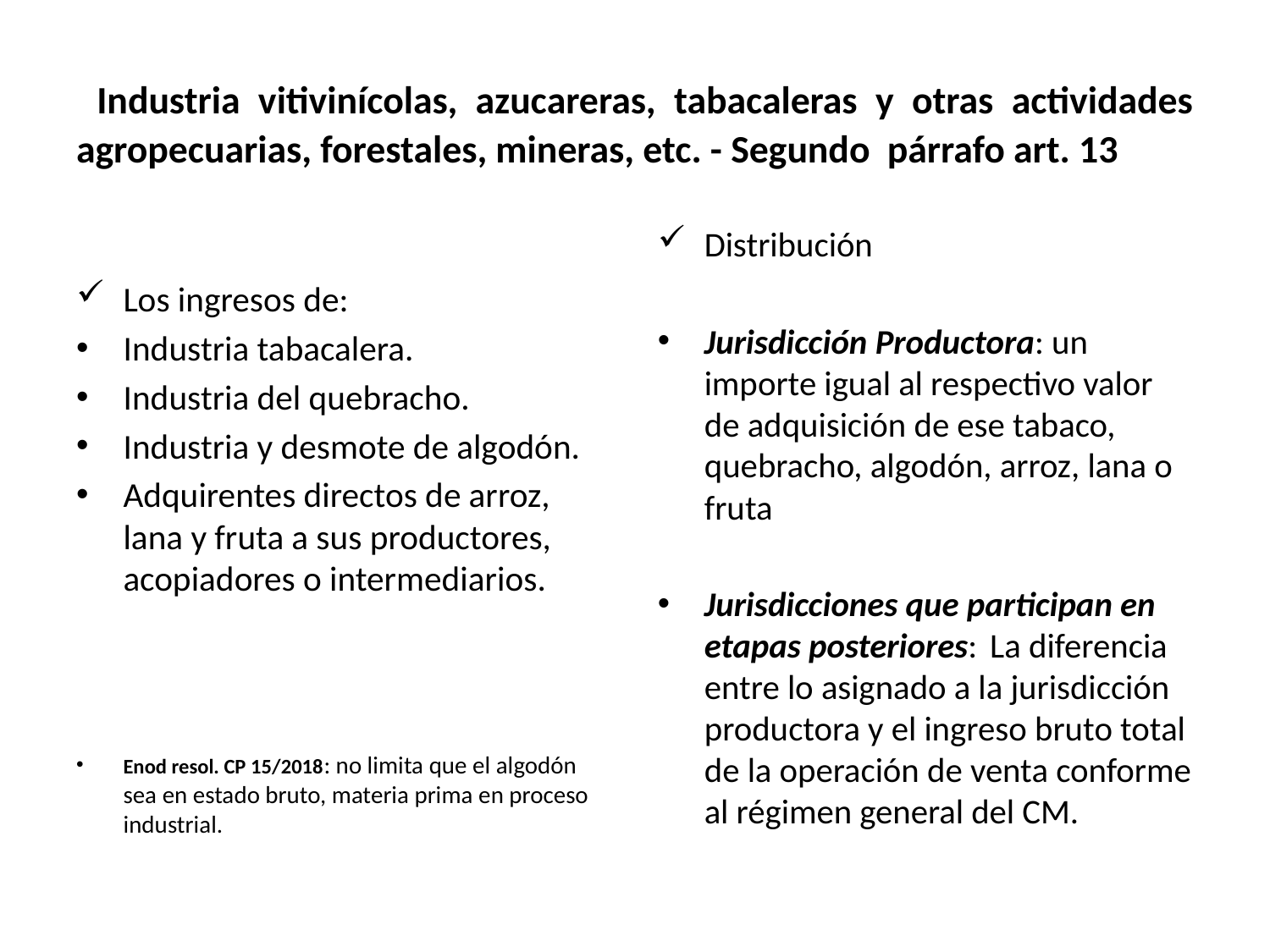

# Industria vitivinícolas, azucareras, tabacaleras y otras actividades agropecuarias, forestales, mineras, etc. - Segundo  párrafo art. 13
Distribución

Jurisdicción Productora: un importe igual al respectivo valor de adquisición de ese tabaco, quebracho, algodón, arroz, lana o fruta

Jurisdicciones que participan en etapas posteriores:  La diferencia entre lo asignado a la jurisdicción productora y el ingreso bruto total de la operación de venta conforme al régimen general del CM.

Los ingresos de:
Industria tabacalera.
Industria del quebracho.
Industria y desmote de algodón.
Adquirentes directos de arroz, lana y fruta a sus productores, acopiadores o intermediarios.

Enod resol. CP 15/2018: no limita que el algodón sea en estado bruto, materia prima en proceso industrial.